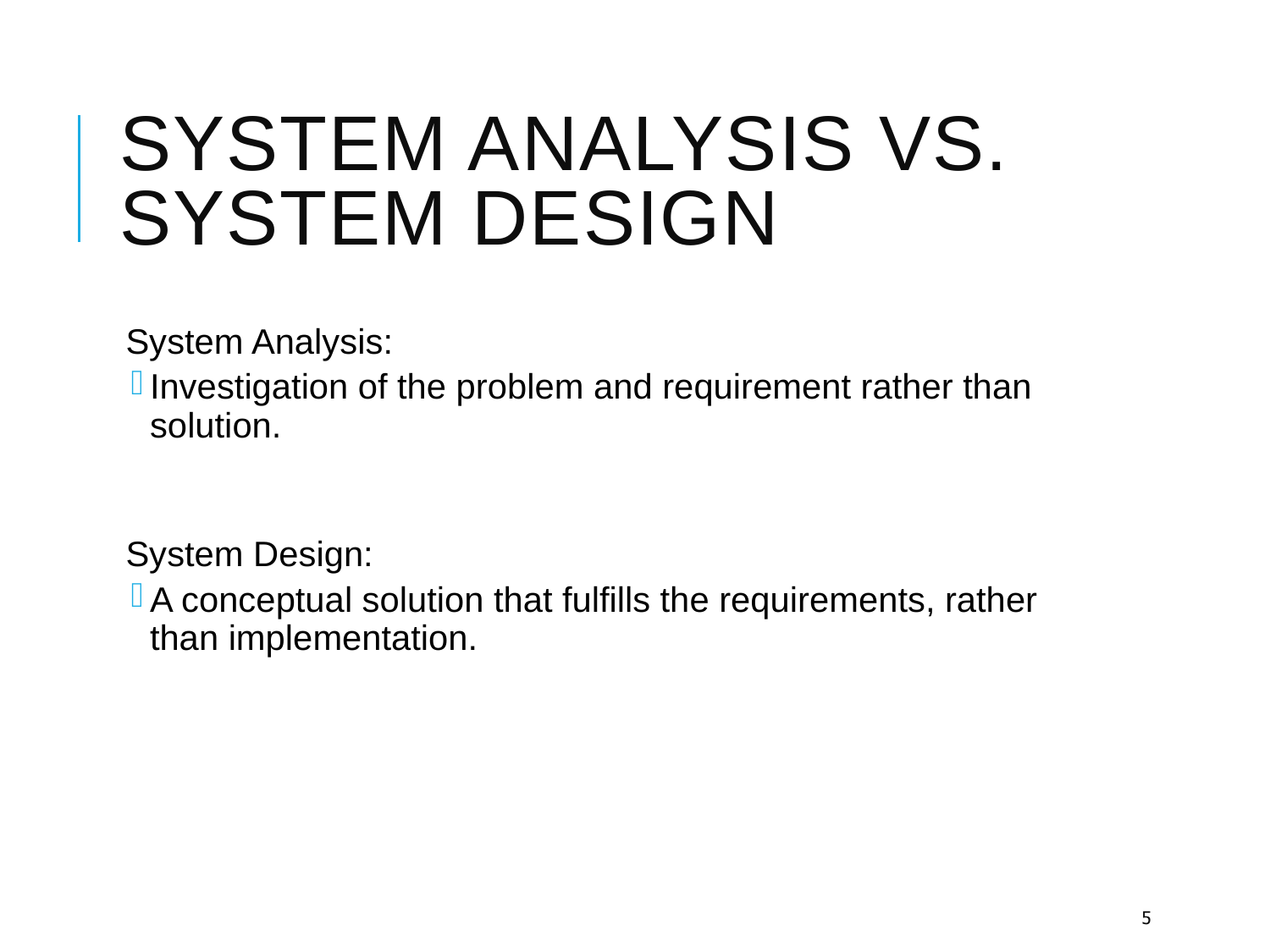

# System Analysis vs. System Design
System Analysis:
Investigation of the problem and requirement rather than solution.

System Design:
A conceptual solution that fulfills the requirements, rather than implementation.
5